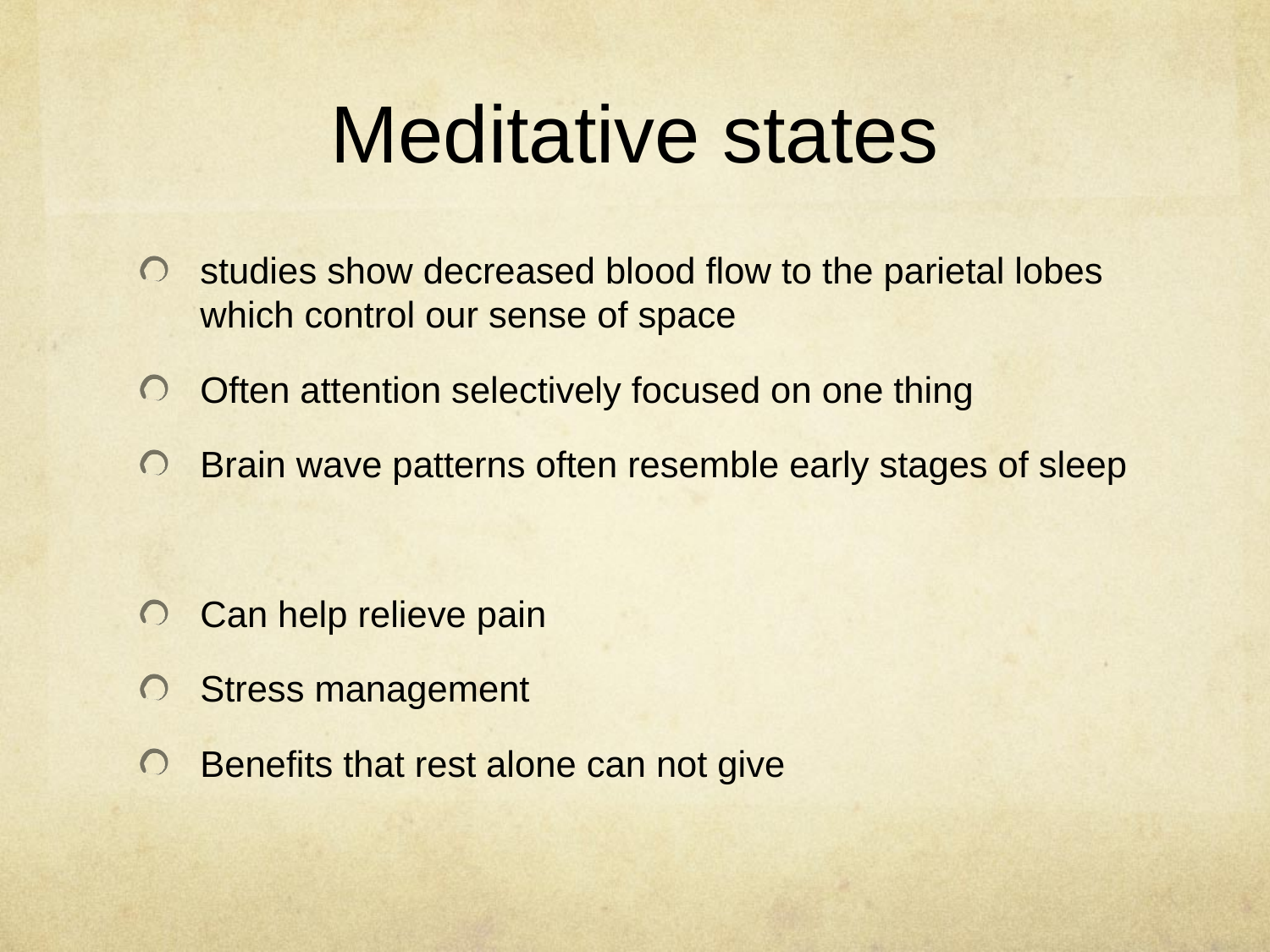

# Meditative states
studies show decreased blood flow to the parietal lobes which control our sense of space
Often attention selectively focused on one thing
Brain wave patterns often resemble early stages of sleep

Can help relieve pain
Stress management
Benefits that rest alone can not give